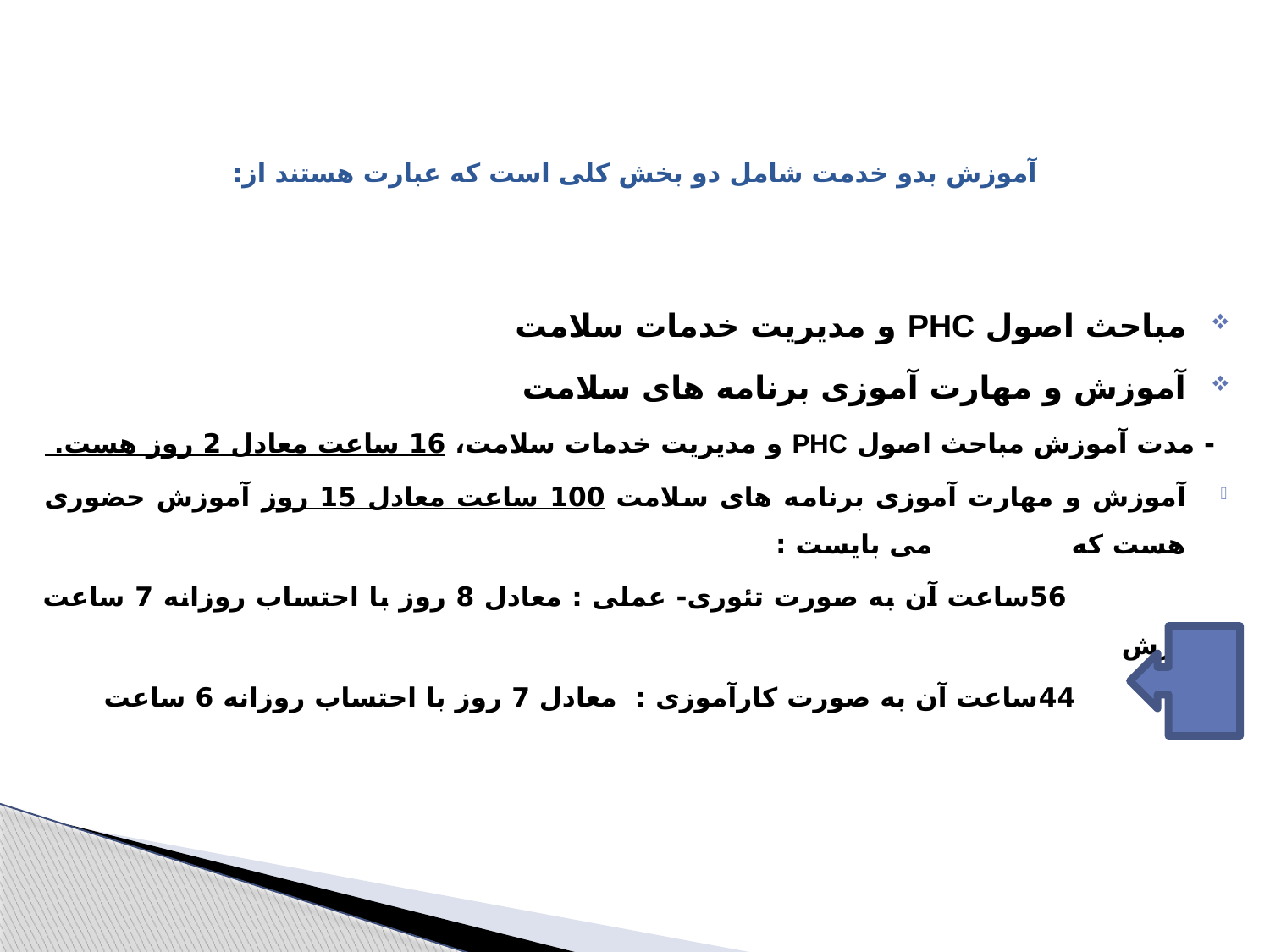

# آموزش بدو خدمت شامل دو بخش کلی است که عبارت هستند از:
مباحث اصول PHC و مدیریت خدمات سلامت
آموزش و مهارت آموزی برنامه های سلامت
- مدت آموزش مباحث اصول PHC و مدیریت خدمات سلامت، 16 ساعت معادل 2 روز هست.
آموزش و مهارت آموزی برنامه های سلامت 100 ساعت معادل 15 روز آموزش حضوری هست که               می بایست :
               56ساعت آن به صورت تئوری- عملی : معادل 8 روز با احتساب روزانه 7 ساعت آموزش
               44ساعت آن به صورت کارآموزی :  معادل 7 روز با احتساب روزانه 6 ساعت